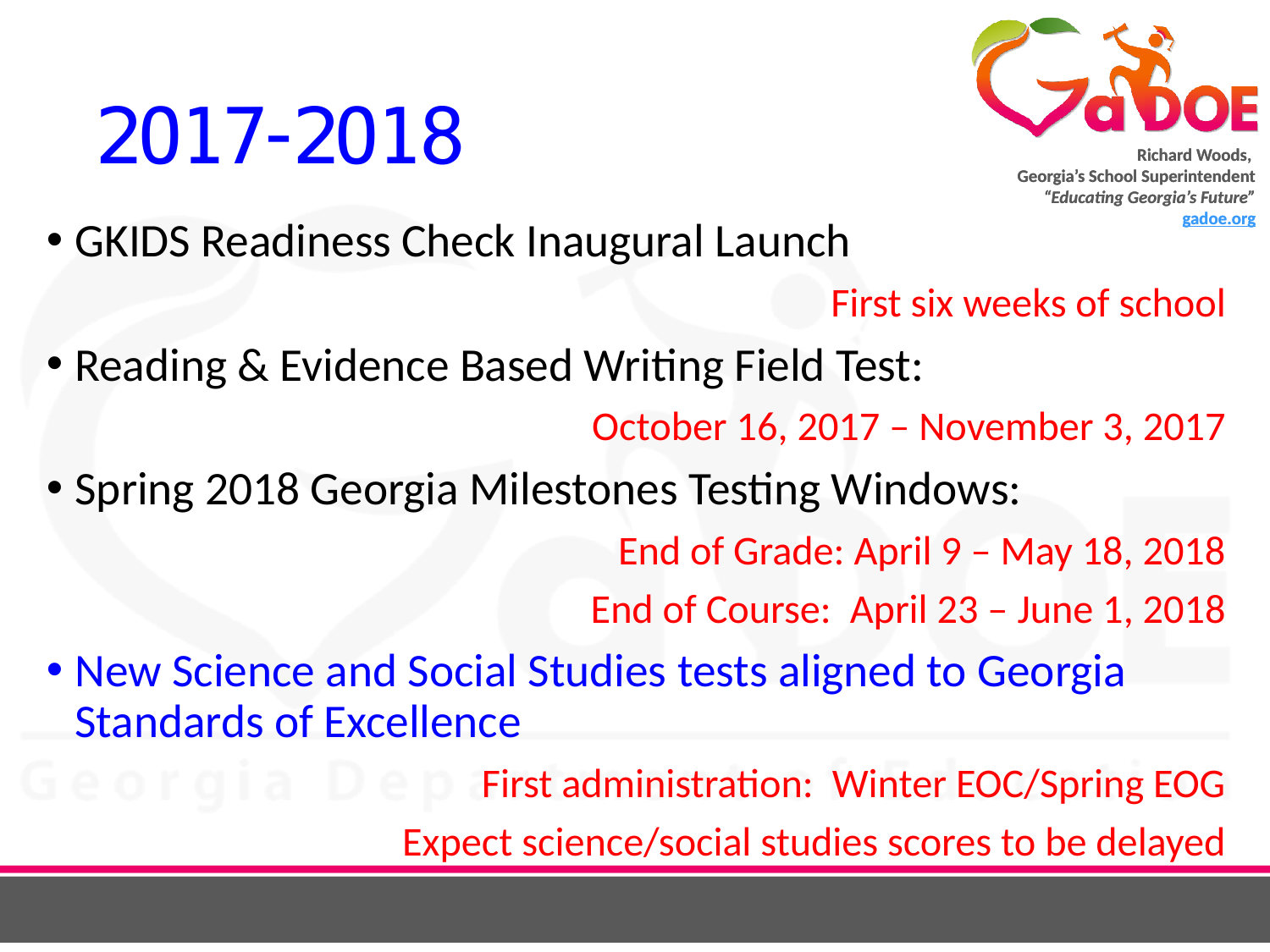

# 2017-2018
GKIDS Readiness Check Inaugural Launch
First six weeks of school
Reading & Evidence Based Writing Field Test:
October 16, 2017 – November 3, 2017
Spring 2018 Georgia Milestones Testing Windows:
End of Grade: April 9 – May 18, 2018
End of Course:  April 23 – June 1, 2018
New Science and Social Studies tests aligned to Georgia Standards of Excellence
First administration:  Winter EOC/Spring EOG
Expect science/social studies scores to be delayed